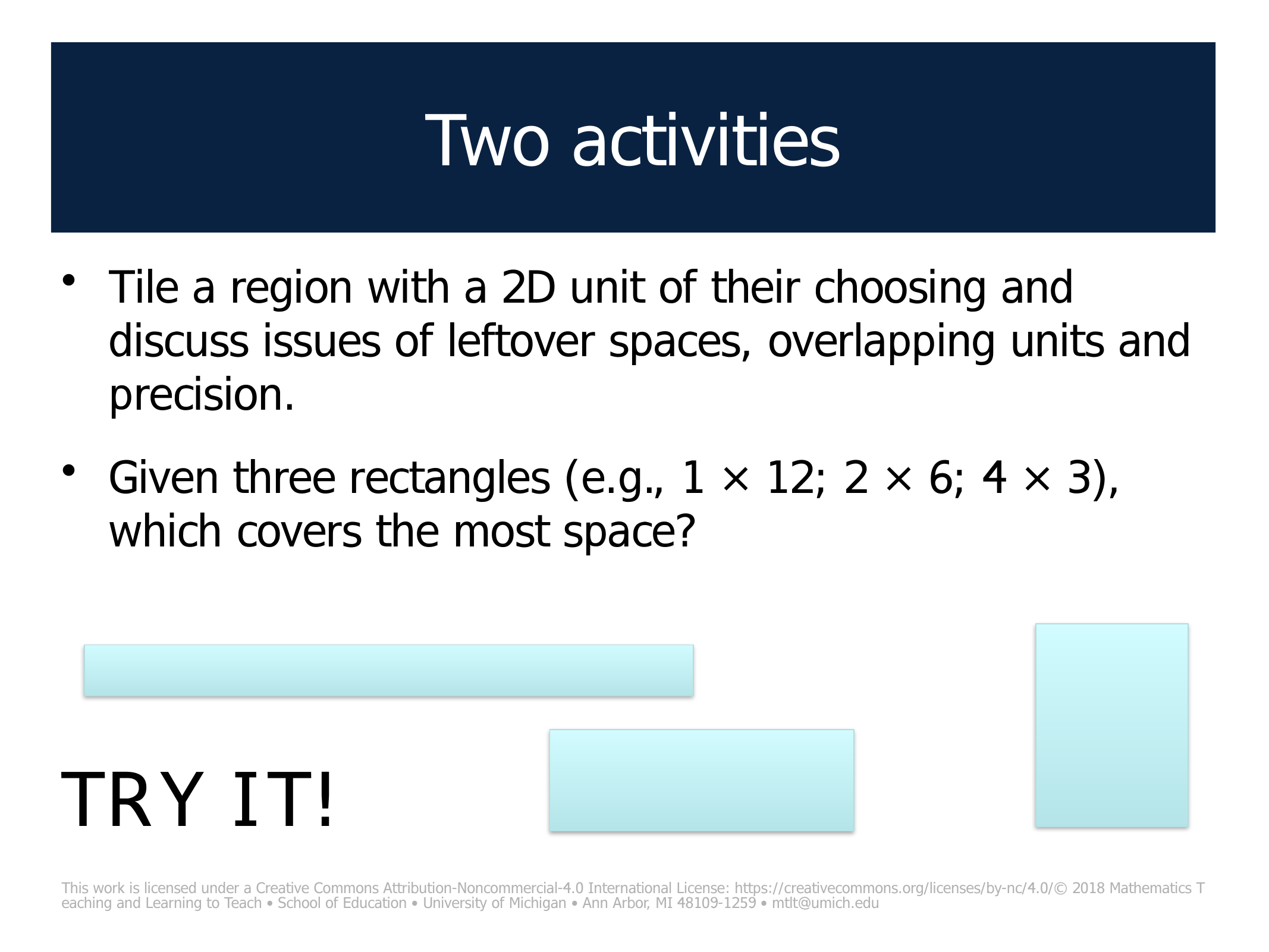

# Two activities
Tile a region with a 2D unit of their choosing and discuss issues of leftover spaces, overlapping units and precision.
Given three rectangles (e.g., 1 × 12; 2 × 6; 4 × 3), which covers the most space?

TRY IT!

This work is licensed under a Creative Commons Attribution-Noncommercial-4.0 International License: https://creativecommons.org/licenses/by-nc/4.0/
© 2018 Mathematics Teaching and Learning to Teach • School of Education • University of Michigan • Ann Arbor, MI 48109-1259 • mtlt@umich.edu